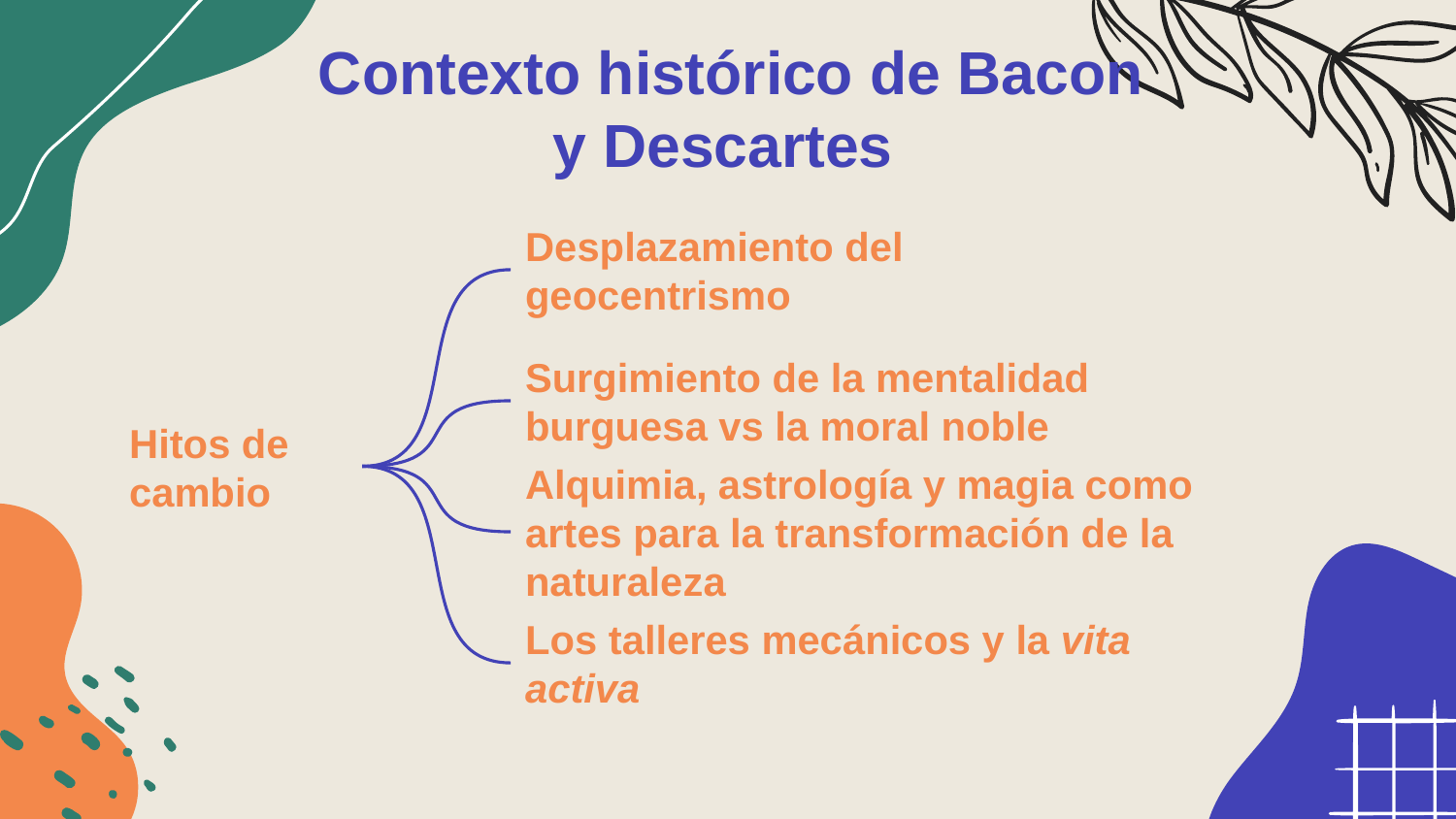

# Contexto histórico de Bacon y Descartes
Desplazamiento del geocentrismo
Surgimiento de la mentalidad burguesa vs la moral noble
Hitos de cambio
Alquimia, astrología y magia como artes para la transformación de la naturaleza
Los talleres mecánicos y la vita activa